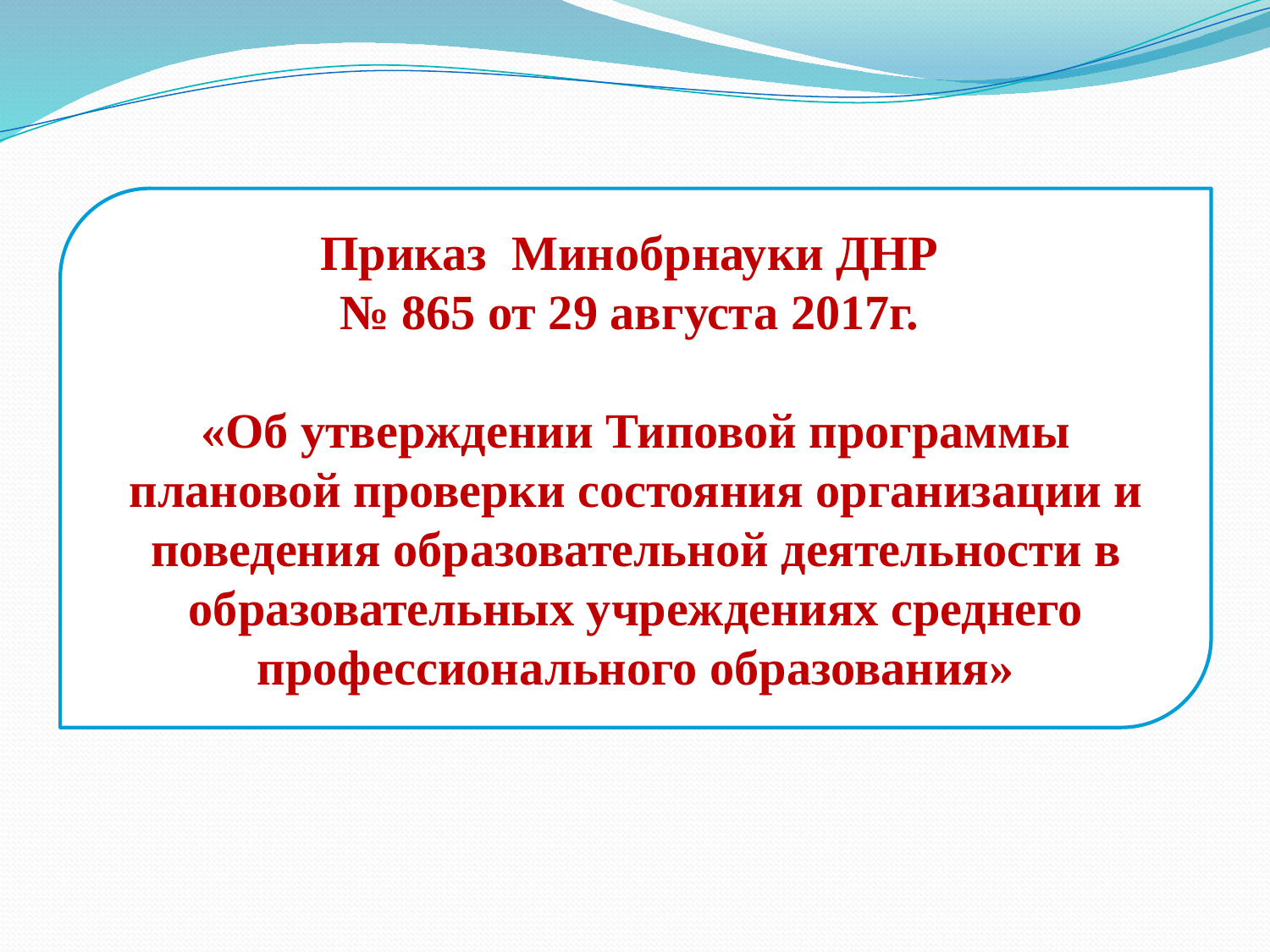

Приказ  Минобрнауки ДНР
№ 865 от 29 августа 2017г.

«Об утверждении Типовой программы плановой проверки состояния организации и поведения образовательной деятельности в образовательных учреждениях среднего профессионального образования»